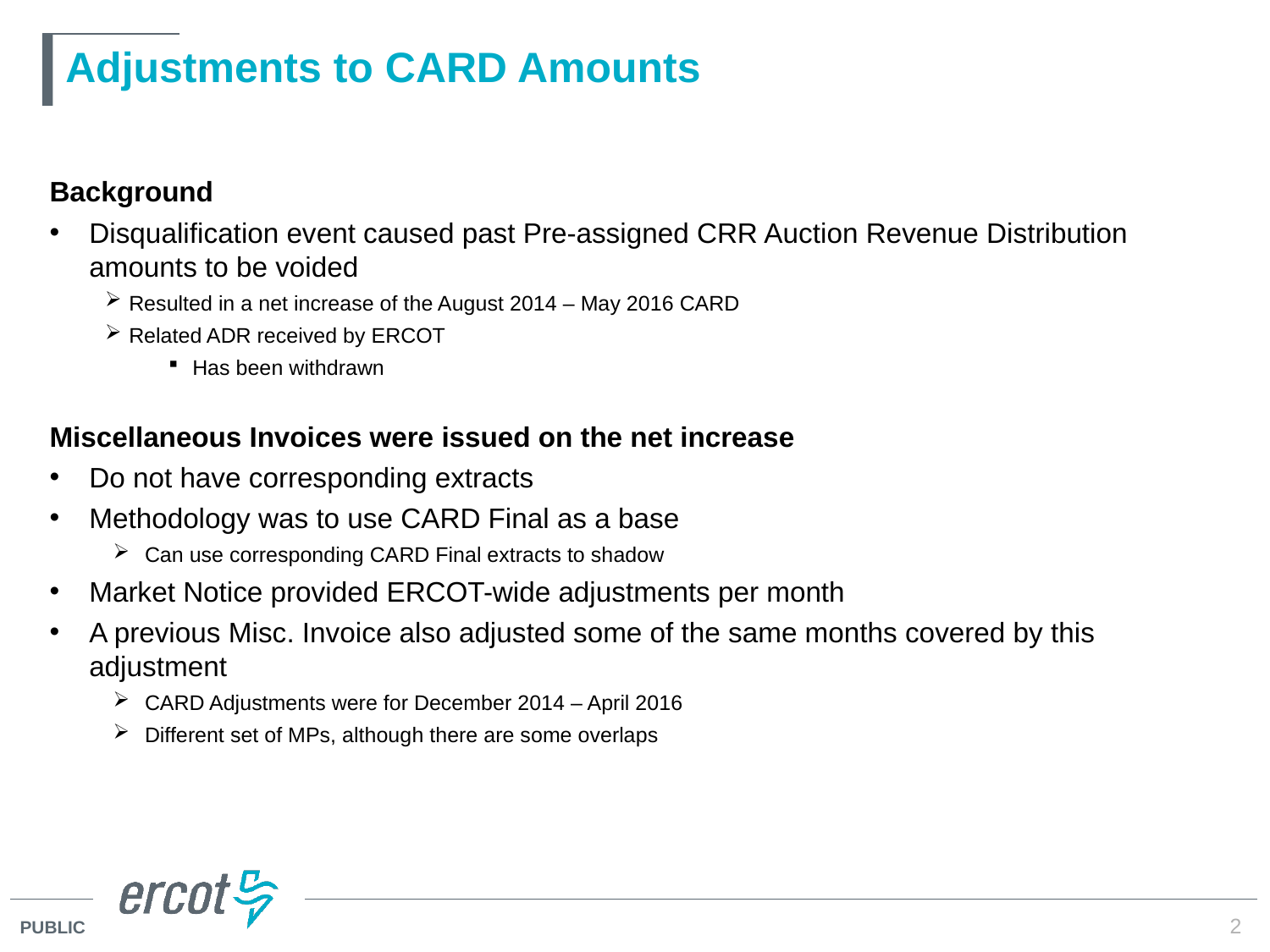

# Adjustments to CARD Amounts

Background
Disqualification event caused past Pre-assigned CRR Auction Revenue Distribution amounts to be voided
Resulted in a net increase of the August 2014 – May 2016 CARD
Related ADR received by ERCOT
Has been withdrawn

Miscellaneous Invoices were issued on the net increase
Do not have corresponding extracts
Methodology was to use CARD Final as a base
Can use corresponding CARD Final extracts to shadow
Market Notice provided ERCOT-wide adjustments per month
A previous Misc. Invoice also adjusted some of the same months covered by this adjustment
CARD Adjustments were for December 2014 – April 2016
Different set of MPs, although there are some overlaps

2